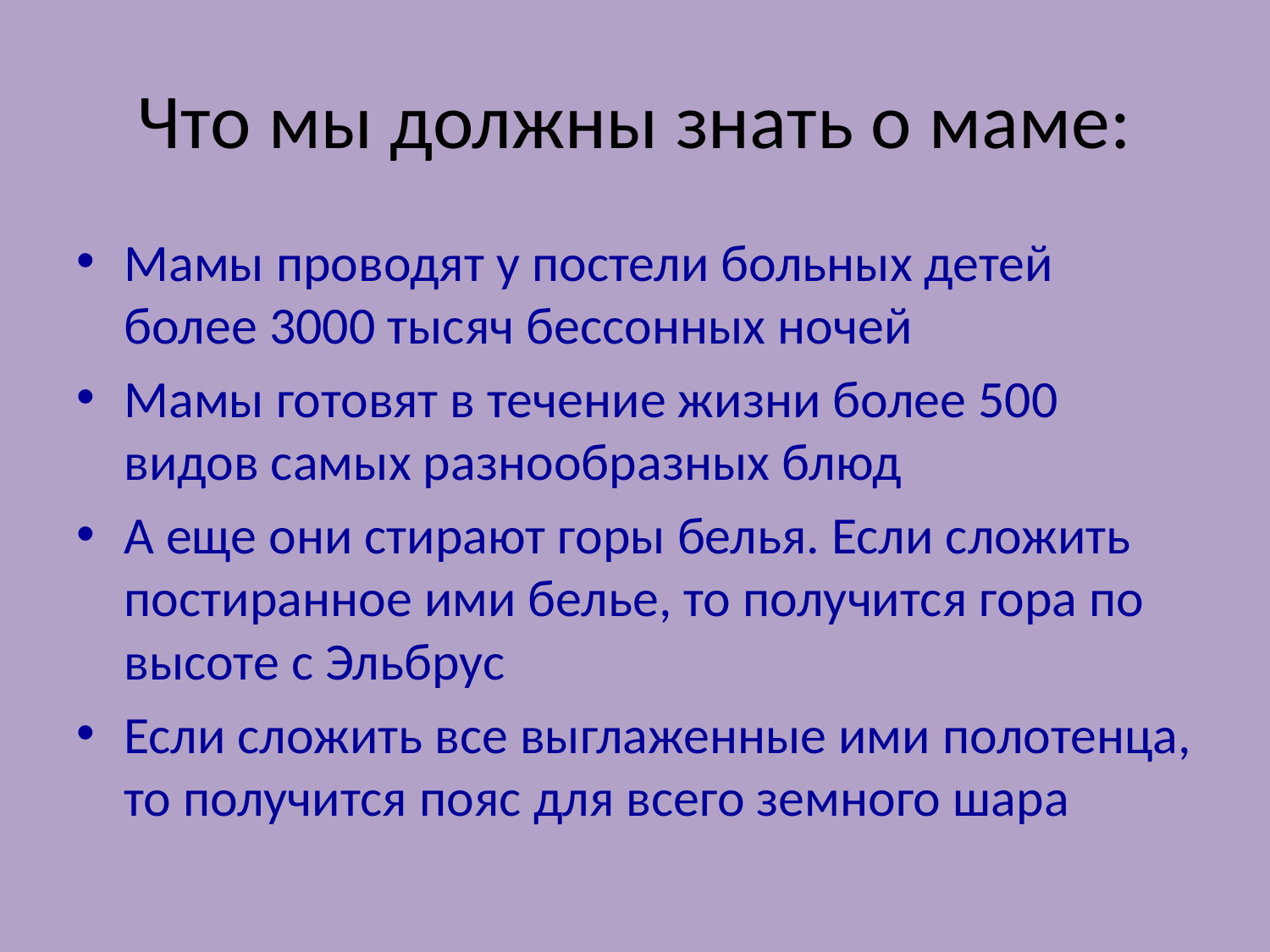

# Что мы должны знать о маме:
Мамы проводят у постели больных детей более 3000 тысяч бессонных ночей
Мамы готовят в течение жизни более 500 видов самых разнообразных блюд
А еще они стирают горы белья. Если сложить постиранное ими белье, то получится гора по высоте с Эльбрус
Если сложить все выглаженные ими полотенца, то получится пояс для всего земного шара